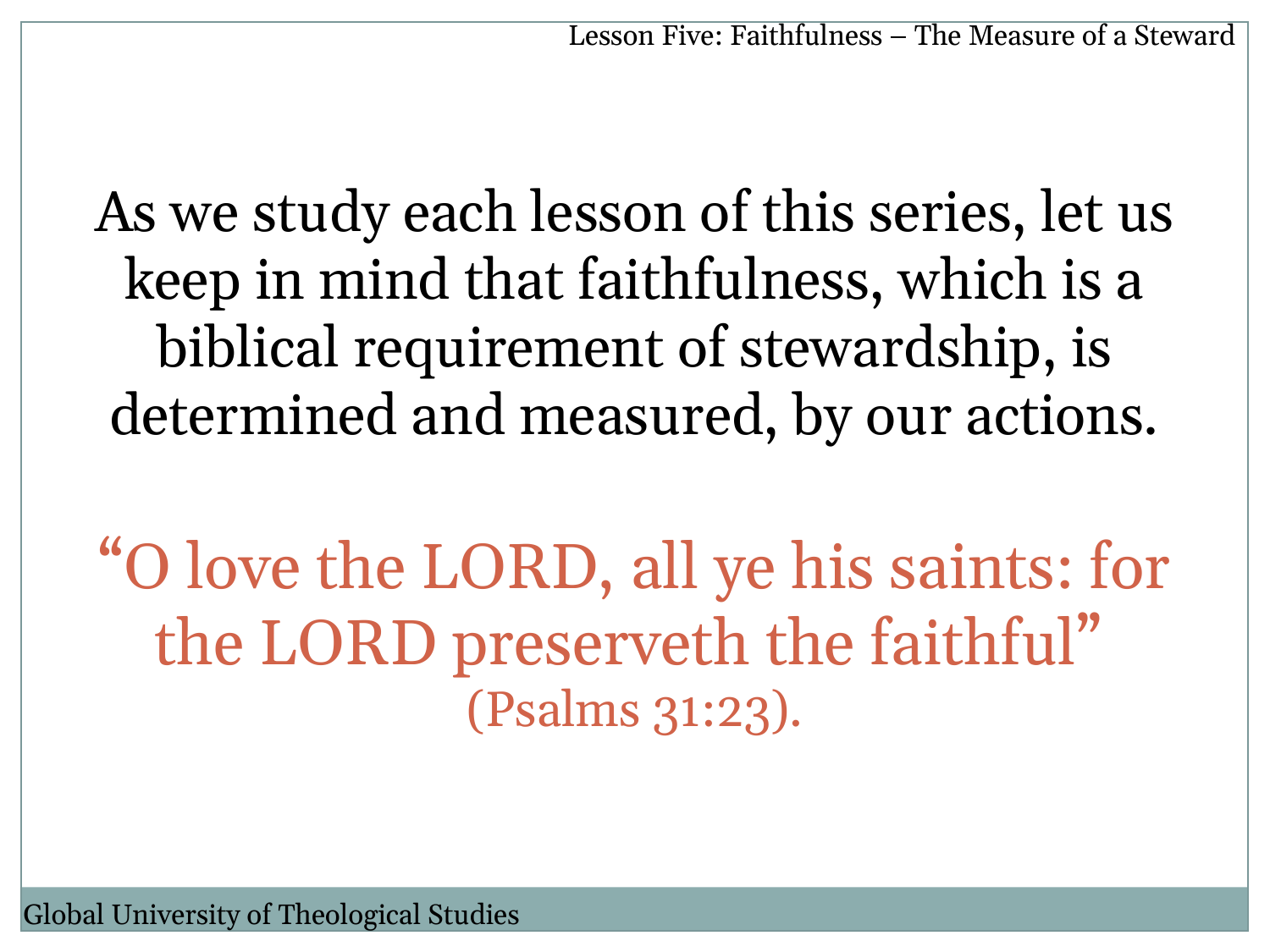

Lesson Five: Faithfulness – The Measure of a Steward
As we study each lesson of this series, let us keep in mind that faithfulness, which is a biblical requirement of stewardship, is determined and measured, by our actions.
“O love the LORD, all ye his saints: for the LORD preserveth the faithful”
(Psalms 31:23).
Global University of Theological Studies